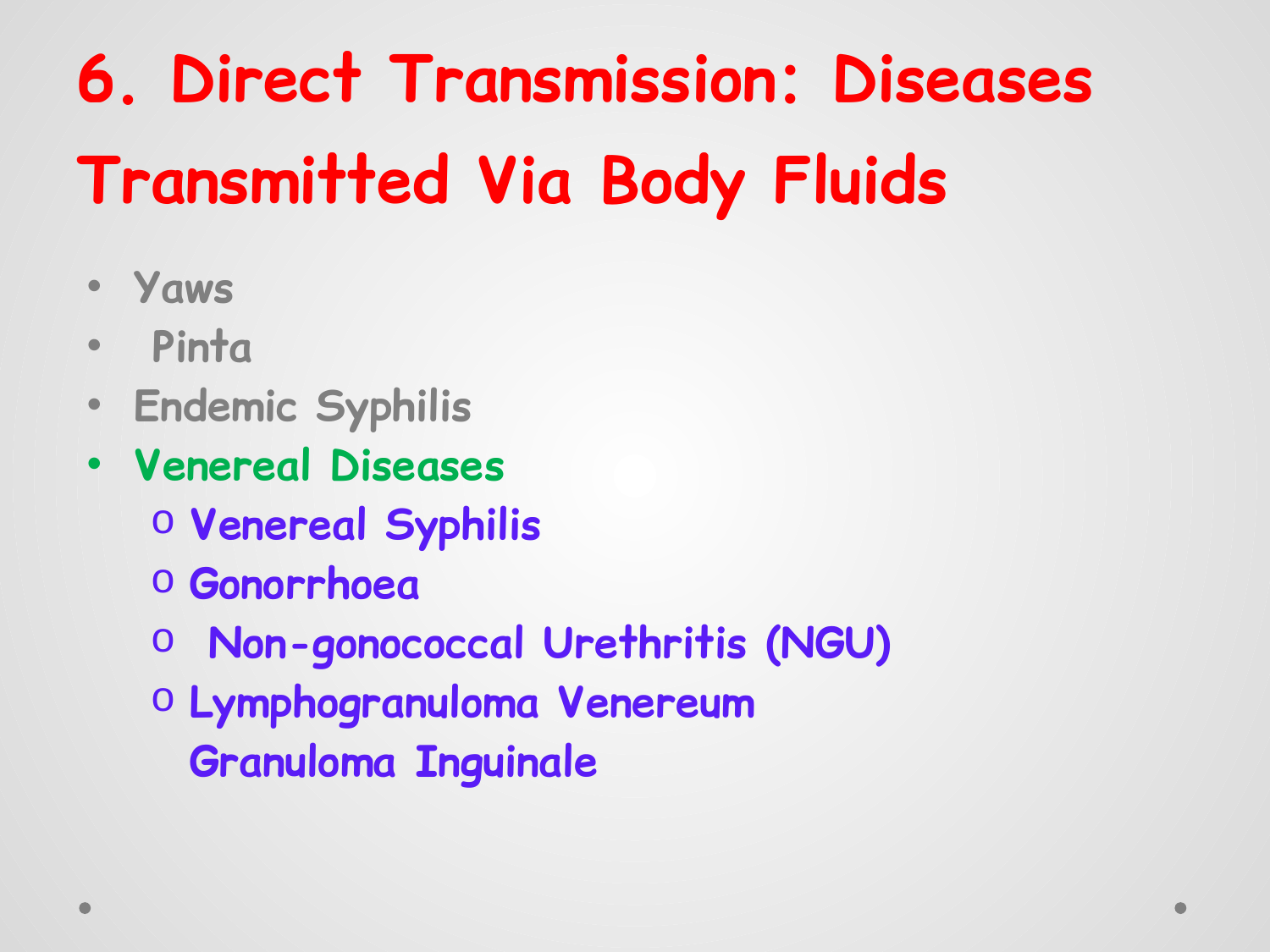

# 6. Direct Transmission: Diseases Transmitted Via Body Fluids
Yaws
 Pinta
Endemic Syphilis
Venereal Diseases
Venereal Syphilis
Gonorrhoea
 Non-gonococcal Urethritis (NGU)
Lymphogranuloma Venereum
	Granuloma Inguinale